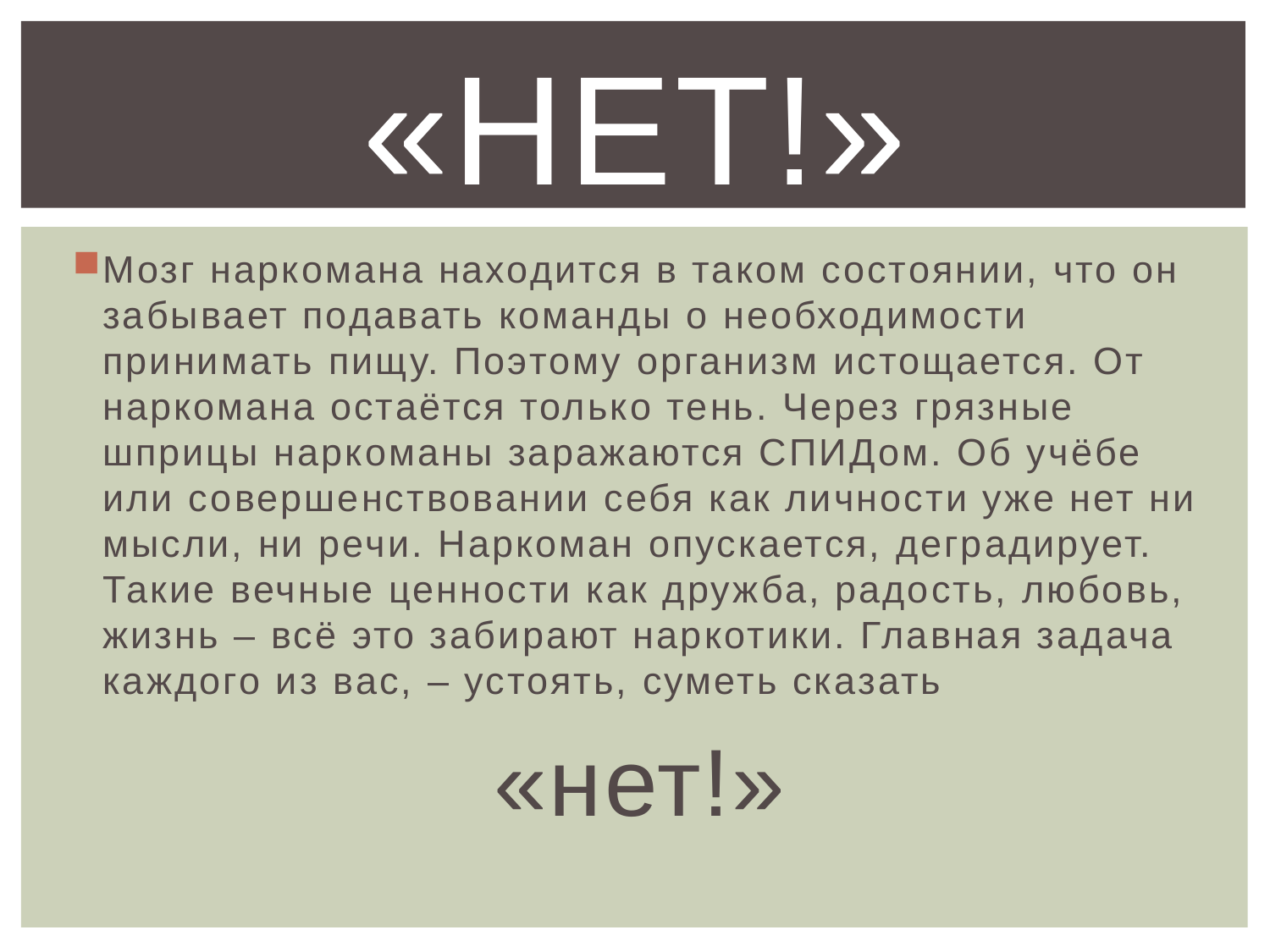

# «НЕТ!»
Мозг наркомана находится в таком состоянии, что он забывает подавать команды о необходимости принимать пищу. Поэтому организм истощается. От наркомана остаётся только тень. Через грязные шприцы наркоманы заражаются СПИДом. Об учёбе или совершенствовании себя как личности уже нет ни мысли, ни речи. Наркоман опускается, деградирует. Такие вечные ценности как дружба, радость, любовь, жизнь – всё это забирают наркотики. Главная задача каждого из вас, – устоять, суметь сказать
«нет!»